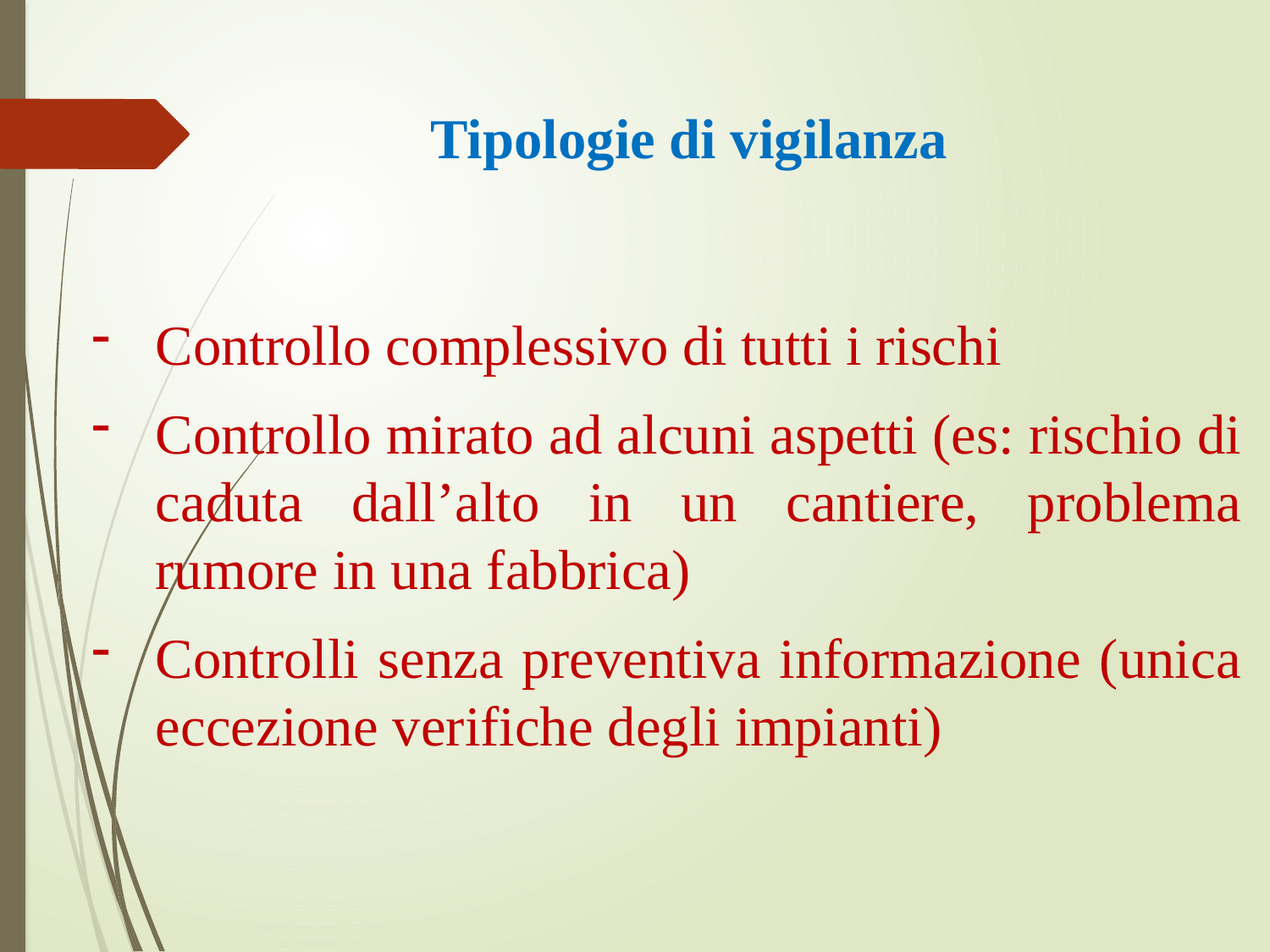

Tipologie di vigilanza
Controllo complessivo di tutti i rischi
Controllo mirato ad alcuni aspetti (es: rischio di caduta dall’alto in un cantiere, problema rumore in una fabbrica)‏
Controlli senza preventiva informazione (unica eccezione verifiche degli impianti)